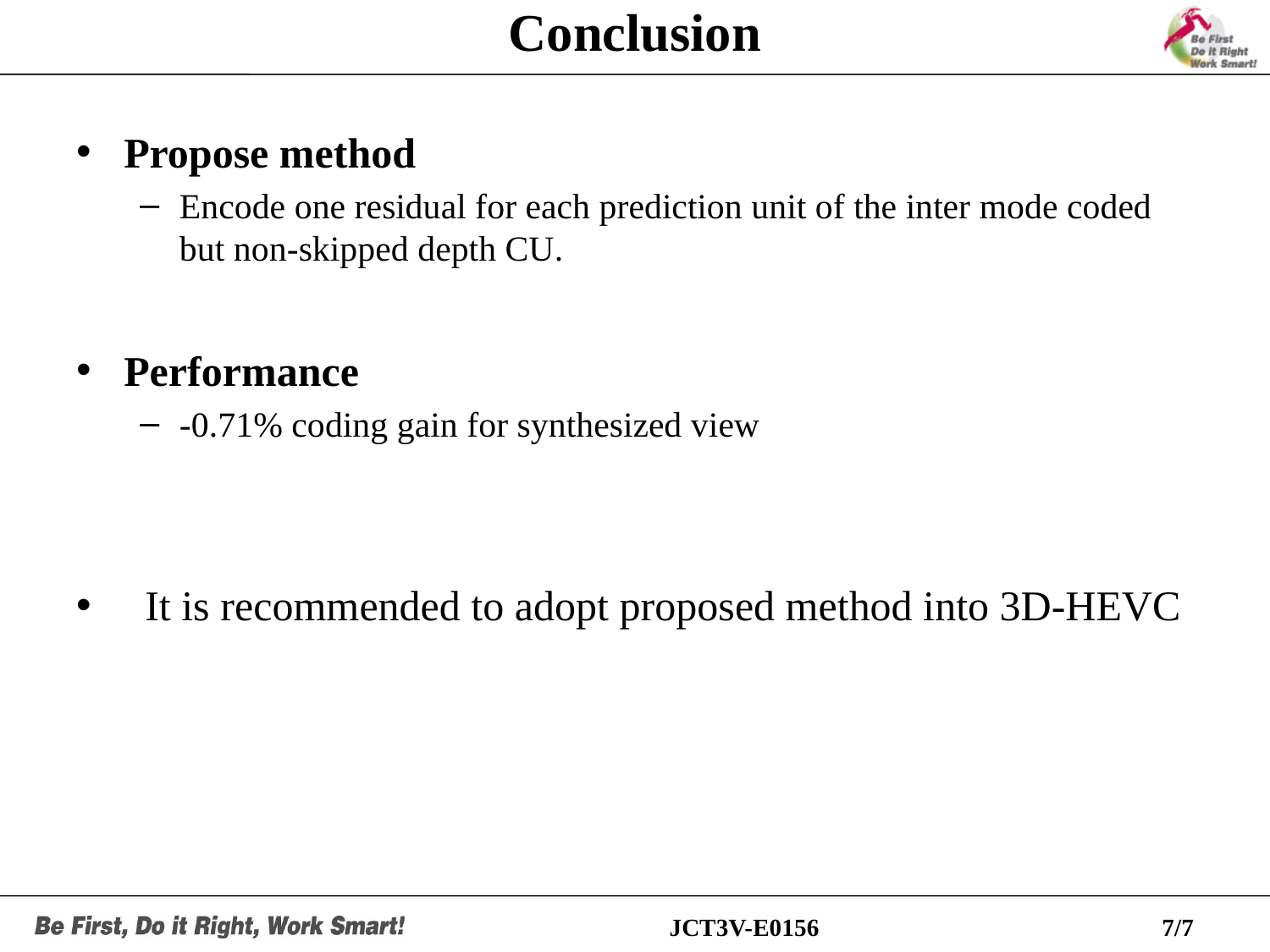

# Conclusion
Propose method
Encode one residual for each prediction unit of the inter mode coded but non-skipped depth CU.

Performance
-0.71% coding gain for synthesized view

It is recommended to adopt proposed method into 3D-HEVC

JCT3V-E0156
7/7